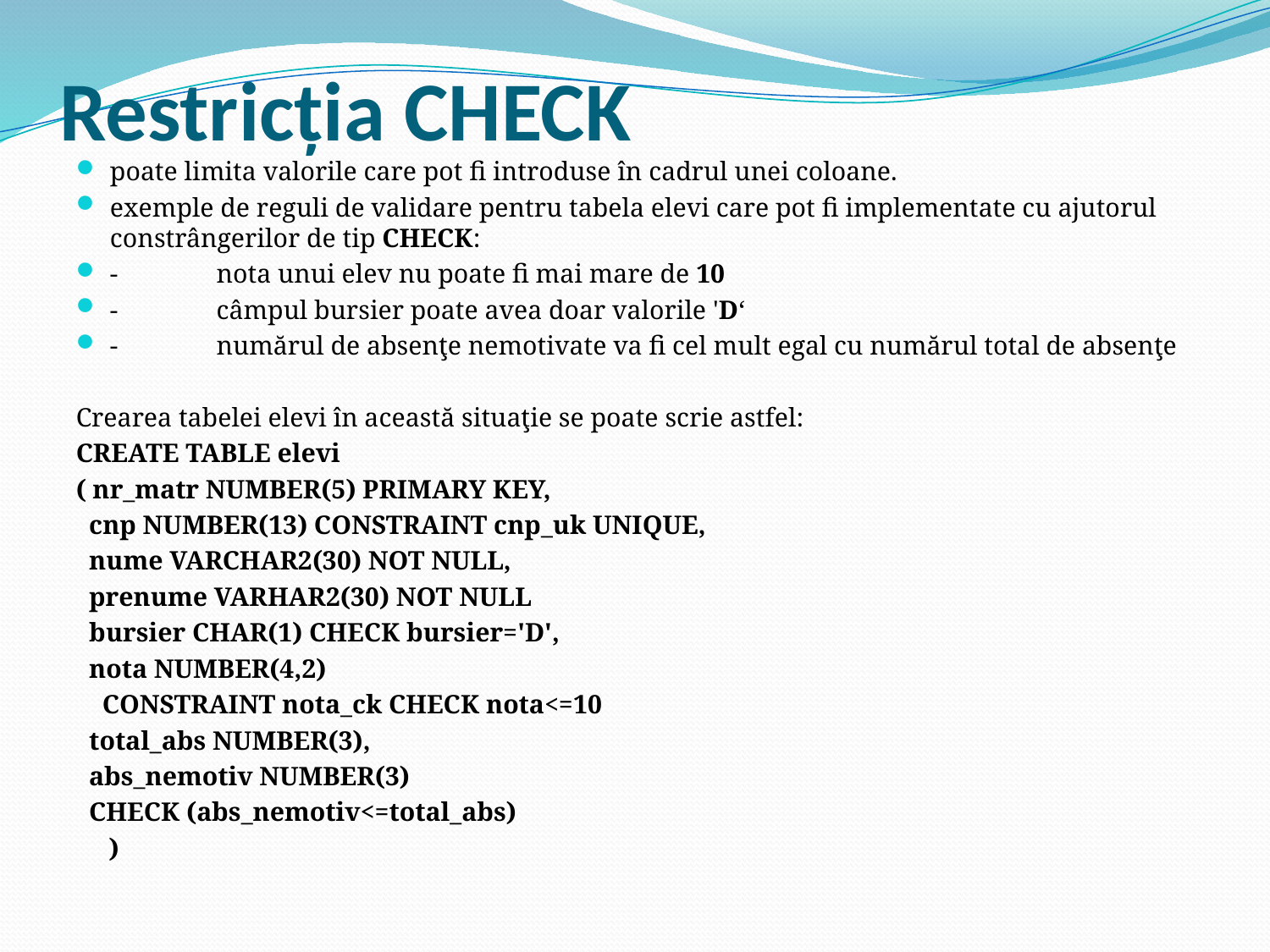

# Restricţia CHECK
poate limita valorile care pot fi introduse în cadrul unei coloane.
exemple de reguli de validare pentru tabela elevi care pot fi implementate cu ajutorul constrângerilor de tip CHECK:
-               nota unui elev nu poate fi mai mare de 10
-               câmpul bursier poate avea doar valorile 'D‘
-               numărul de absenţe nemotivate va fi cel mult egal cu numărul total de absenţe

Crearea tabelei elevi în această situaţie se poate scrie astfel:
CREATE TABLE elevi
( nr_matr NUMBER(5) PRIMARY KEY,
  cnp NUMBER(13) CONSTRAINT cnp_uk UNIQUE,
  nume VARCHAR2(30) NOT NULL,
  prenume VARHAR2(30) NOT NULL
  bursier CHAR(1) CHECK bursier='D',
  nota NUMBER(4,2)
    CONSTRAINT nota_ck CHECK nota<=10
  total_abs NUMBER(3),
  abs_nemotiv NUMBER(3)
  CHECK (abs_nemotiv<=total_abs)
     )